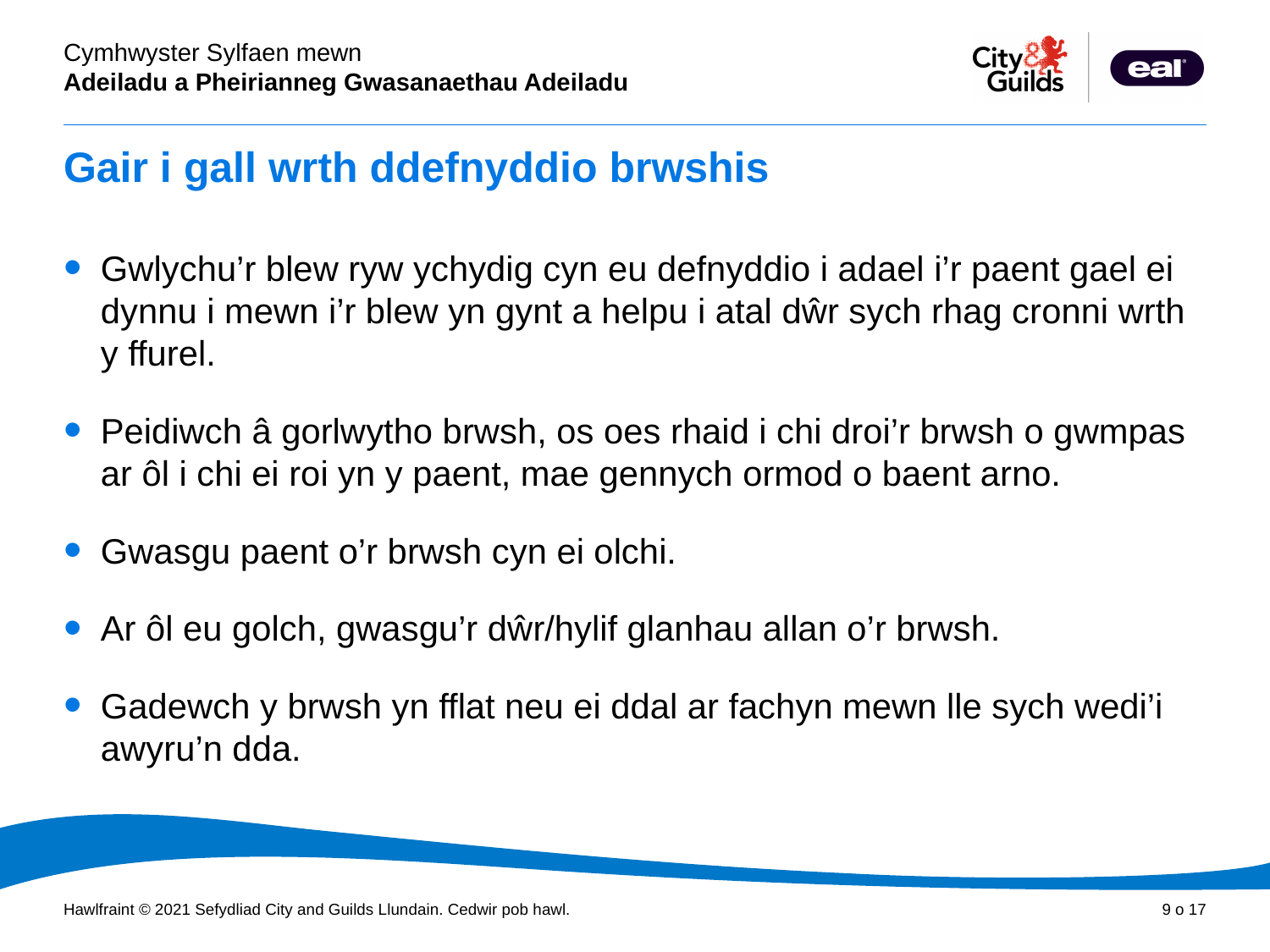

# Gair i gall wrth ddefnyddio brwshis
Gwlychu’r blew ryw ychydig cyn eu defnyddio i adael i’r paent gael ei dynnu i mewn i’r blew yn gynt a helpu i atal dŵr sych rhag cronni wrth y ffurel.
Peidiwch â gorlwytho brwsh, os oes rhaid i chi droi’r brwsh o gwmpas ar ôl i chi ei roi yn y paent, mae gennych ormod o baent arno.
Gwasgu paent o’r brwsh cyn ei olchi.
Ar ôl eu golch, gwasgu’r dŵr/hylif glanhau allan o’r brwsh.
Gadewch y brwsh yn fflat neu ei ddal ar fachyn mewn lle sych wedi’i awyru’n dda.